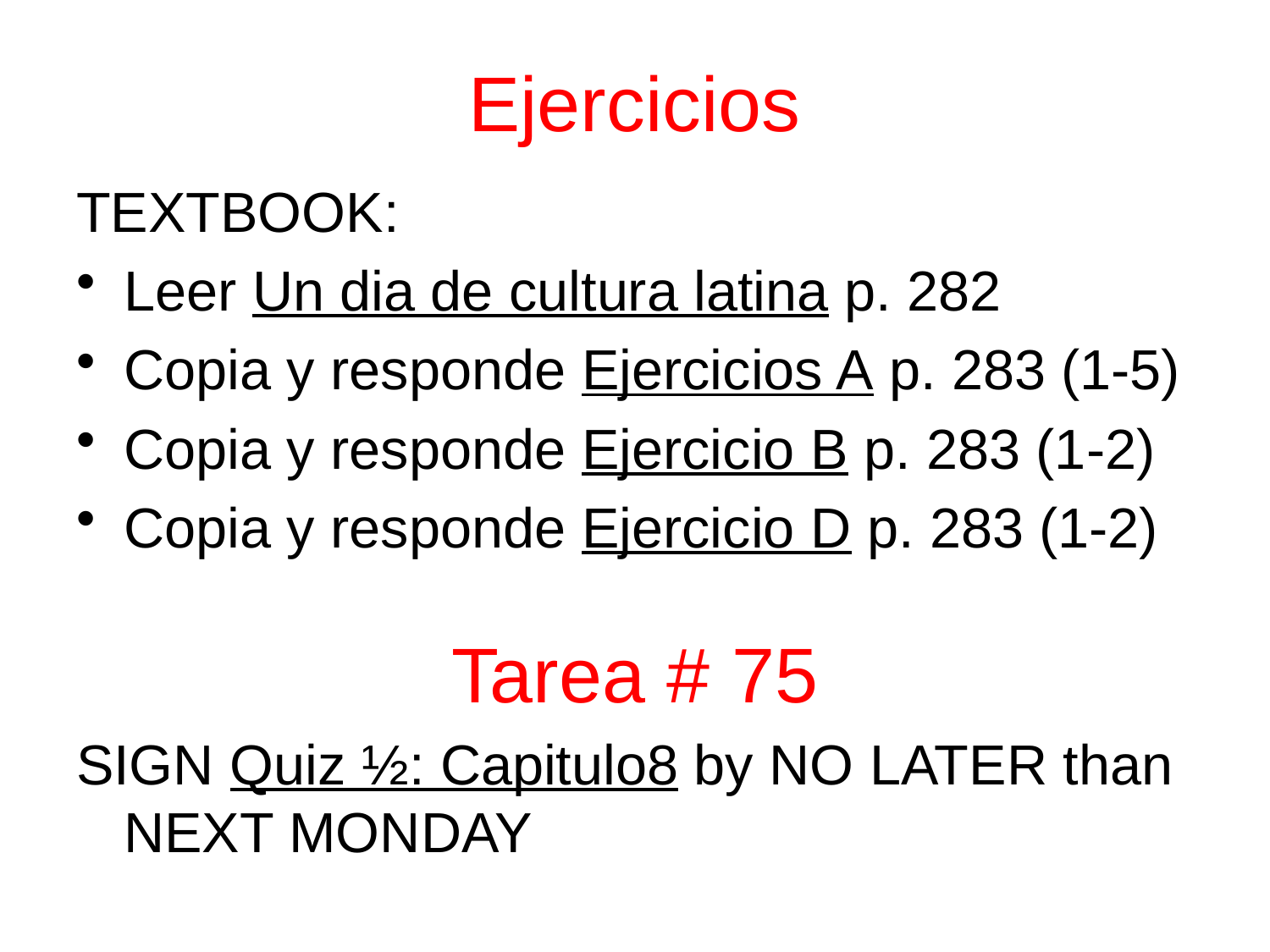

# Ejercicios
TEXTBOOK:
Leer Un dia de cultura latina p. 282
Copia y responde Ejercicios A p. 283 (1-5)
Copia y responde Ejercicio B p. 283 (1-2)
Copia y responde Ejercicio D p. 283 (1-2)

SIGN Quiz ½: Capitulo8 by NO LATER than NEXT MONDAY
Tarea # 75